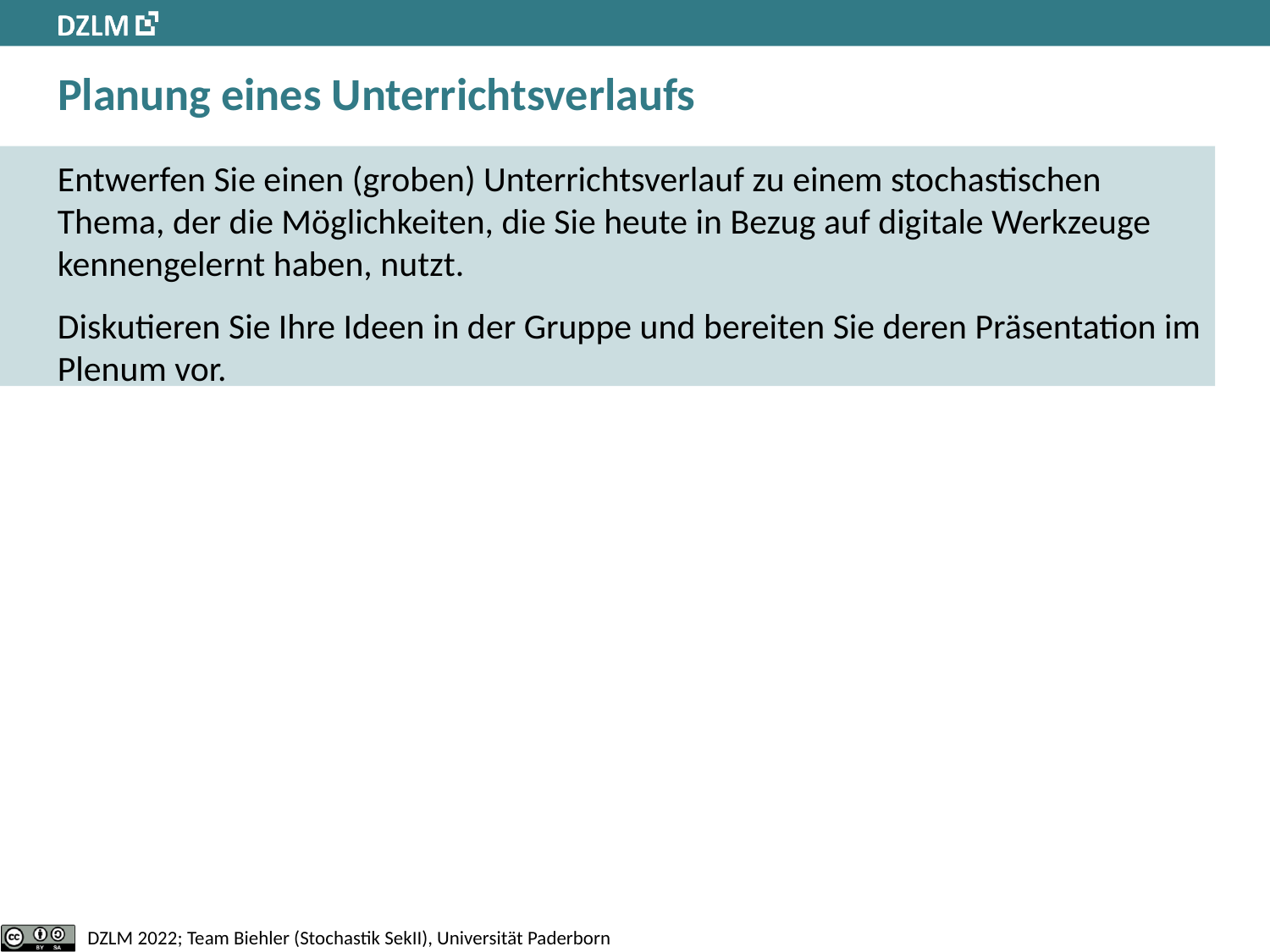

# Planung eines Unterrichtsverlaufs

Entwerfen Sie einen (groben) Unterrichtsverlauf zu einem stochastischen Thema, der die Möglichkeiten, die Sie heute in Bezug auf digitale Werkzeuge kennengelernt haben, nutzt.
Diskutieren Sie Ihre Ideen in der Gruppe und bereiten Sie deren Präsentation im Plenum vor.